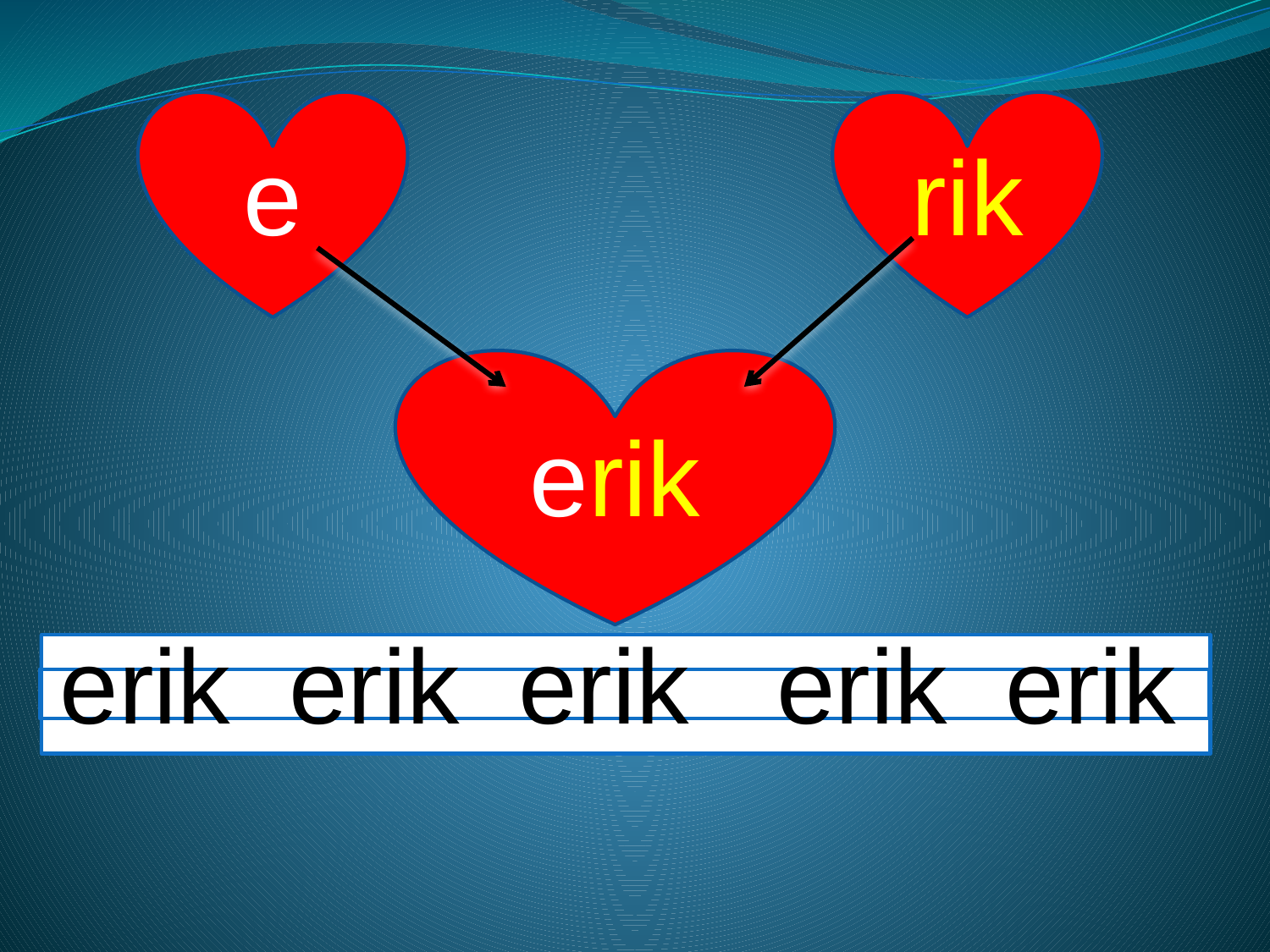

e
rik

erik

 erik  erik  erik   erik  erik